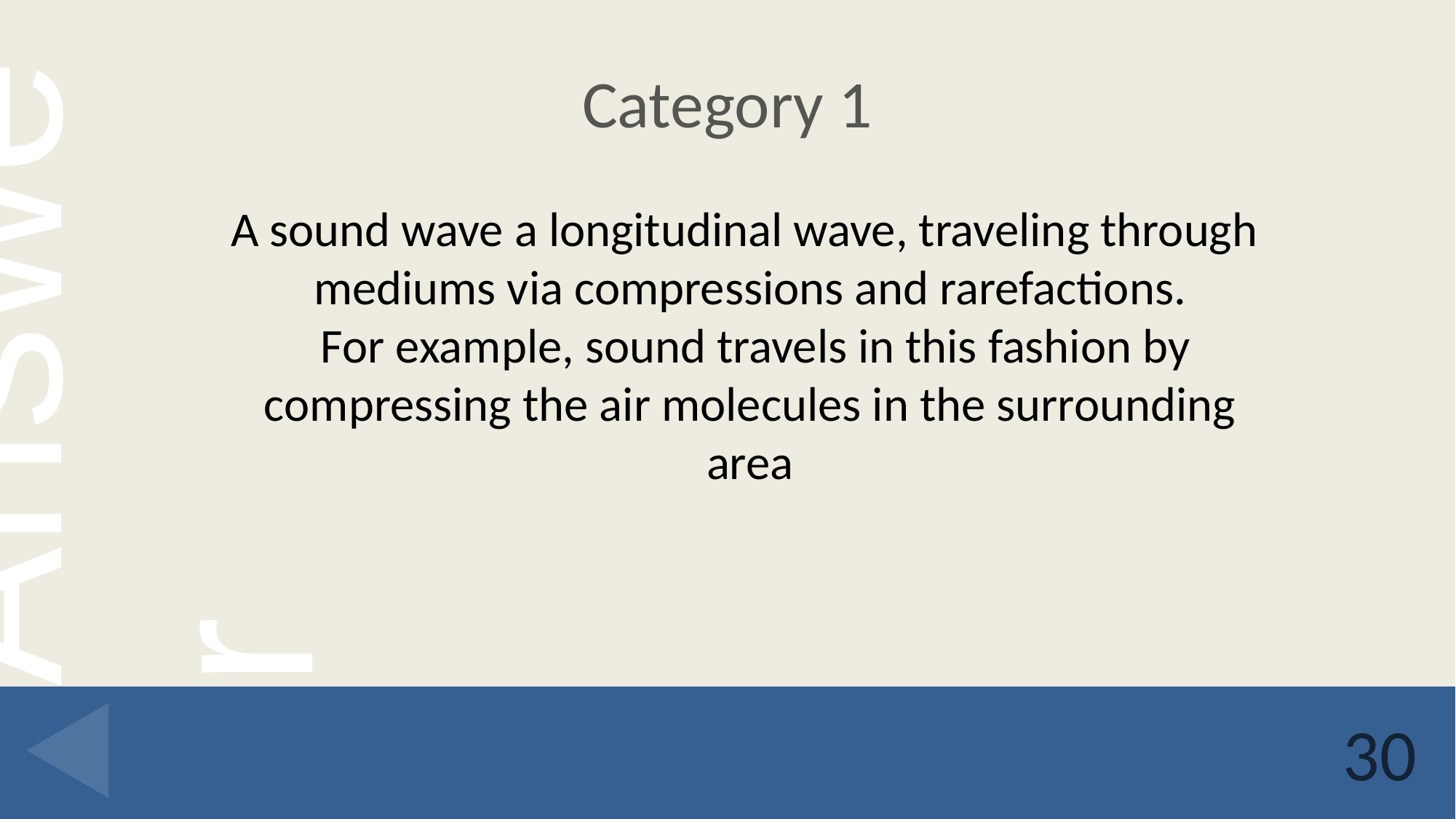

# Category 1
A sound wave a longitudinal wave, traveling through  mediums via compressions and rarefactions.
 For example, sound travels in this fashion by compressing the air molecules in the surrounding area
30